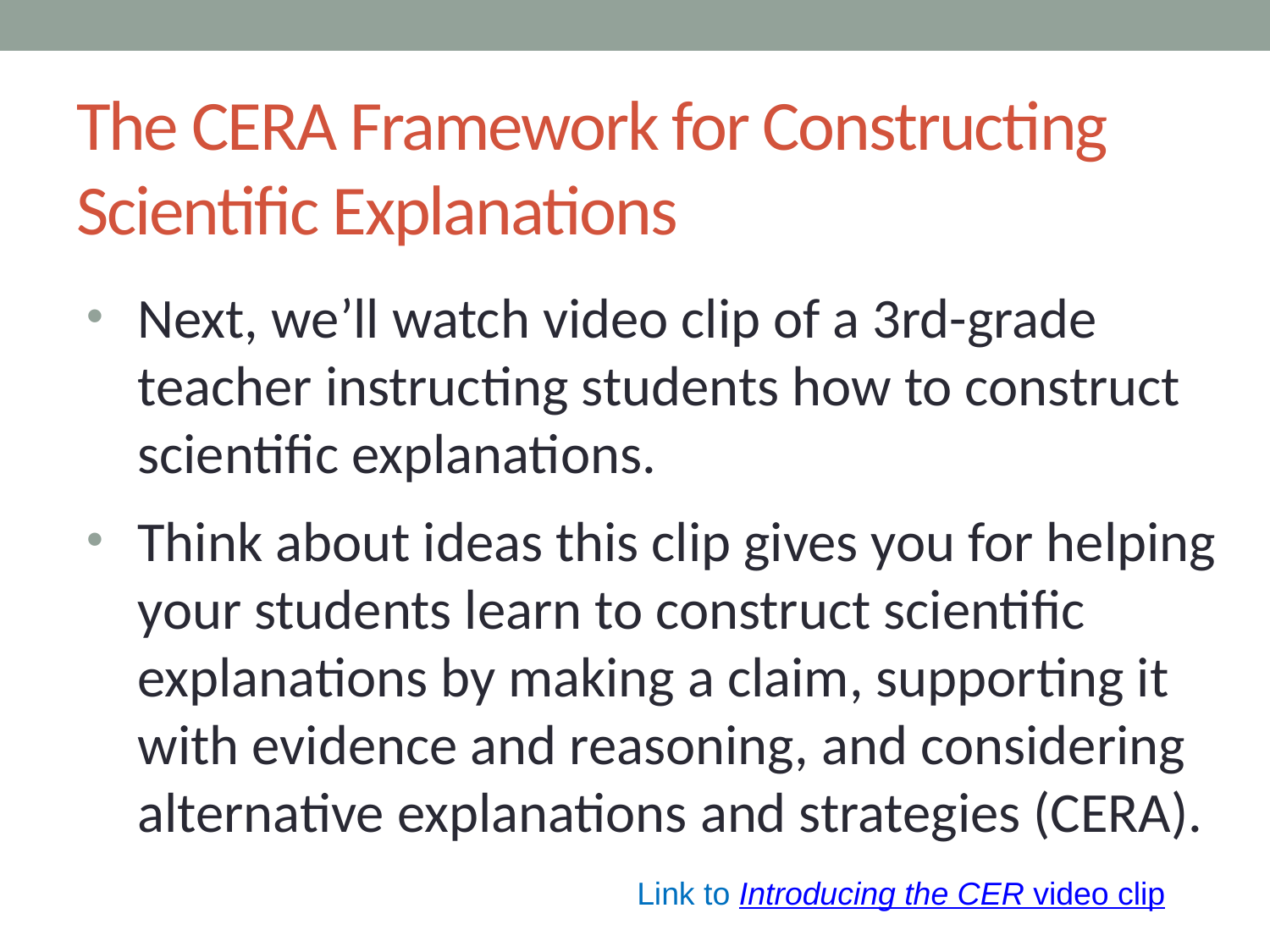

# The CERA Framework for Constructing Scientific Explanations
Next, we’ll watch video clip of a 3rd-grade teacher instructing students how to construct scientific explanations.
Think about ideas this clip gives you for helping your students learn to construct scientific explanations by making a claim, supporting it with evidence and reasoning, and considering alternative explanations and strategies (CERA).
Link to Introducing the CER video clip